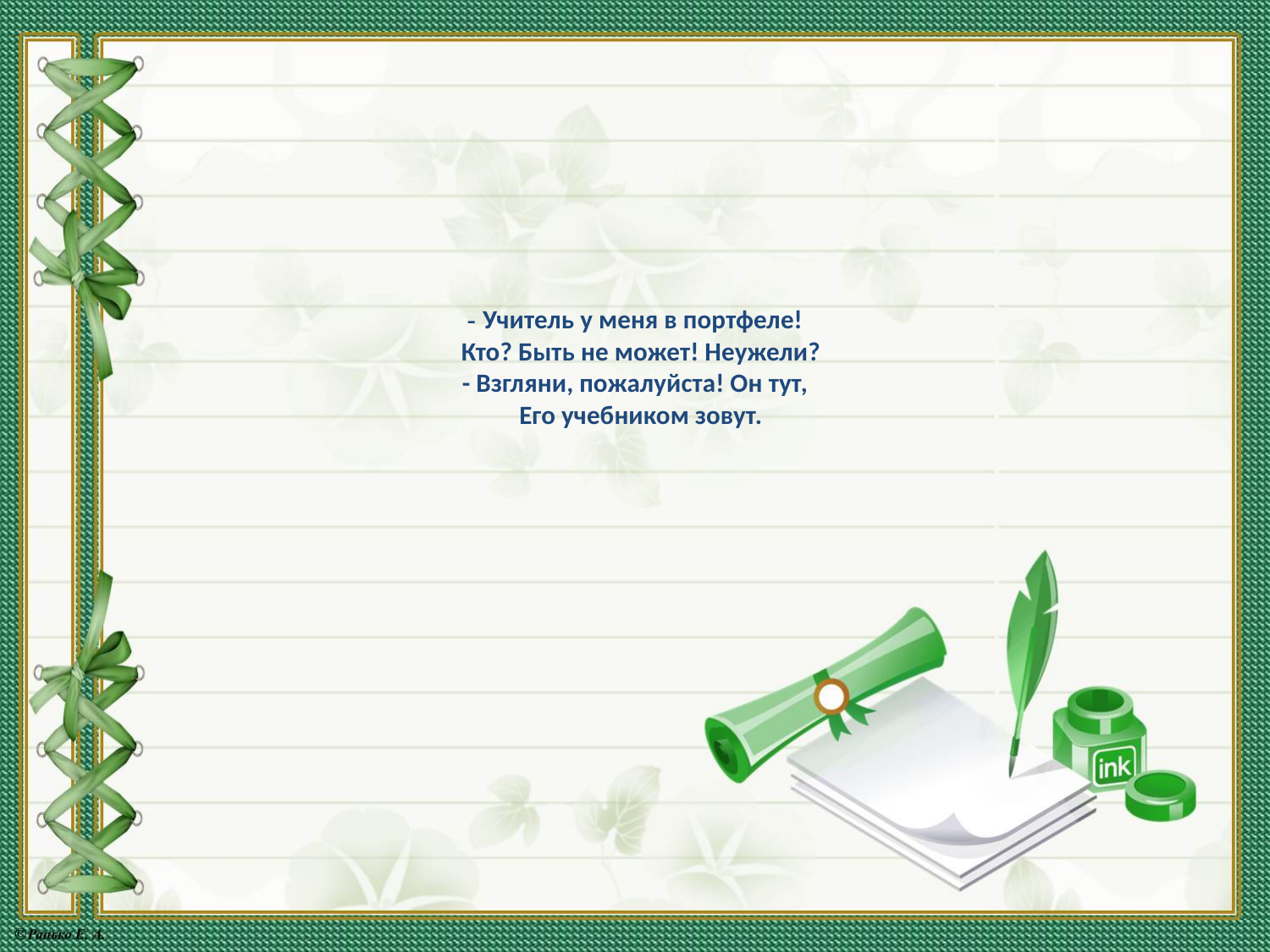

# - Учитель у меня в портфеле! Кто? Быть не может! Неужели? - Взгляни, пожалуйста! Он тут, Его учебником зовут.